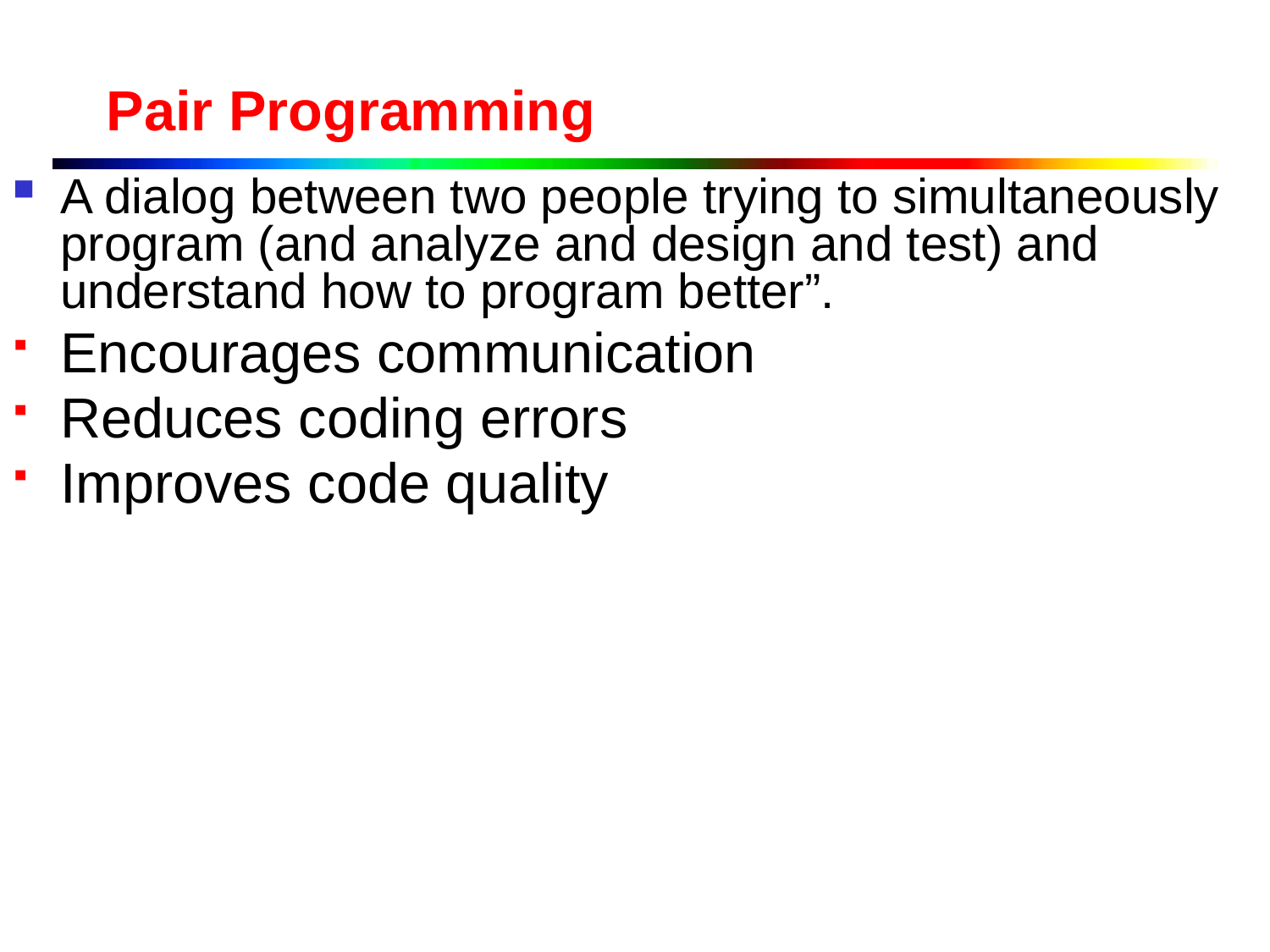

# Pair Programming
A dialog between two people trying to simultaneously program (and analyze and design and test) and understand how to program better”.
Encourages communication
Reduces coding errors
Improves code quality